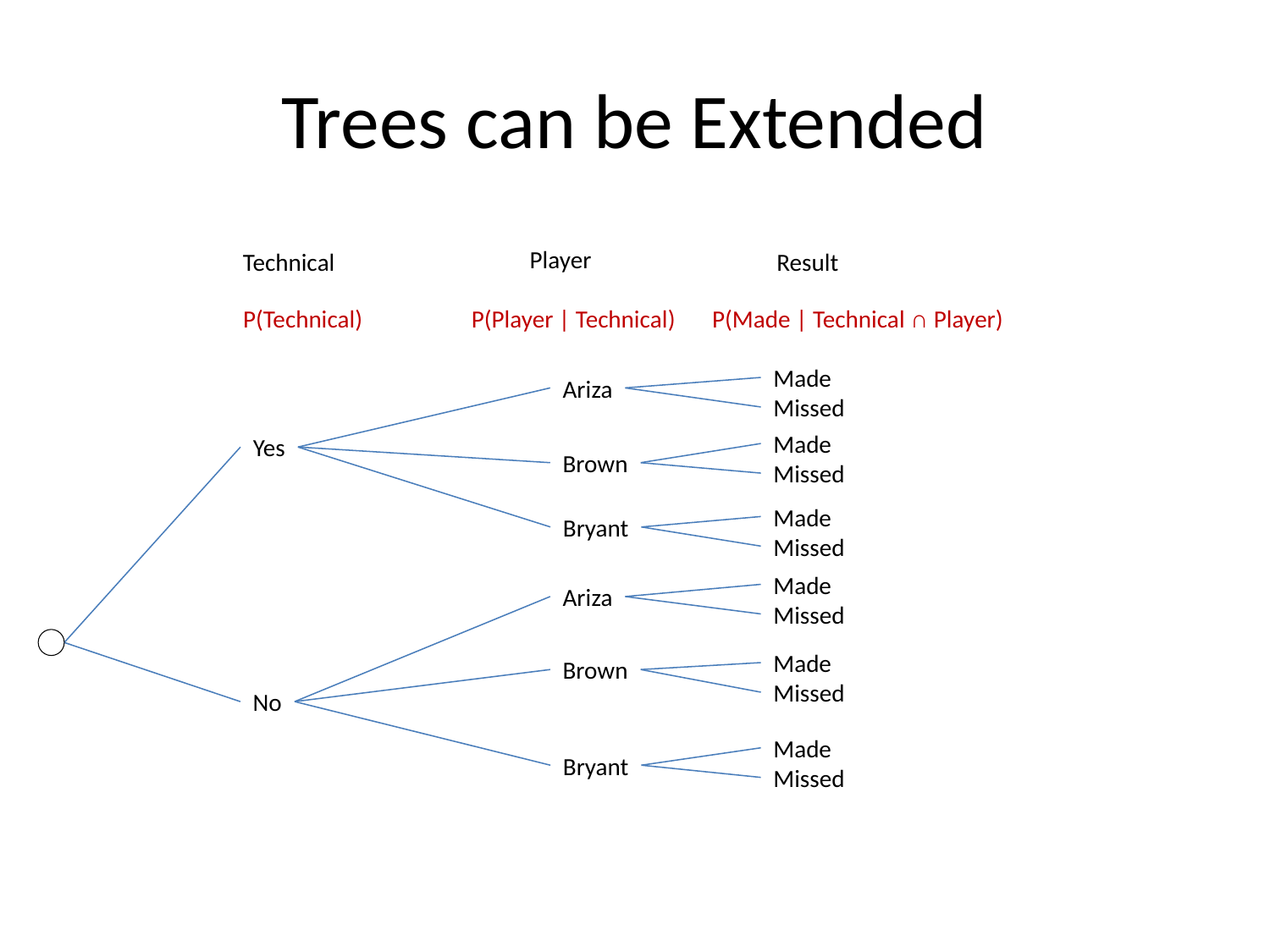

# Trees can be Extended
Player
Technical
Result
P(Technical)
P(Player | Technical)
P(Made | Technical ∩ Player)
Made
Ariza
Missed
Made
Yes
Brown
Missed
Made
Bryant
Missed
Made
Ariza
Missed

Made
Brown
Missed
No
Made
Bryant
Missed